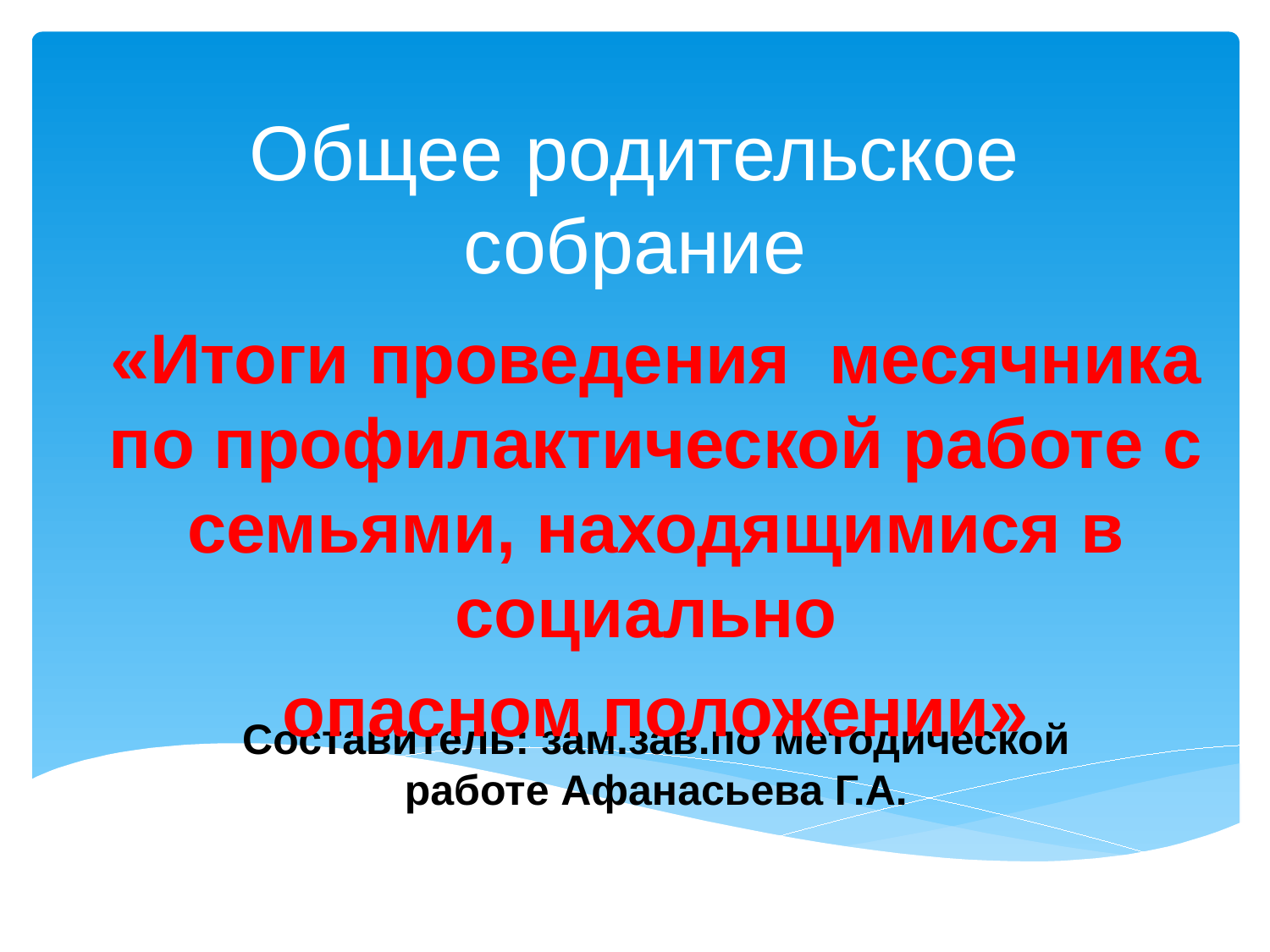

# Общее родительское собрание
«Итоги проведения  месячника по профилактической работе с семьями, находящимися в социально
опасном положении»
Составитель: зам.зав.по методической работе Афанасьева Г.А.